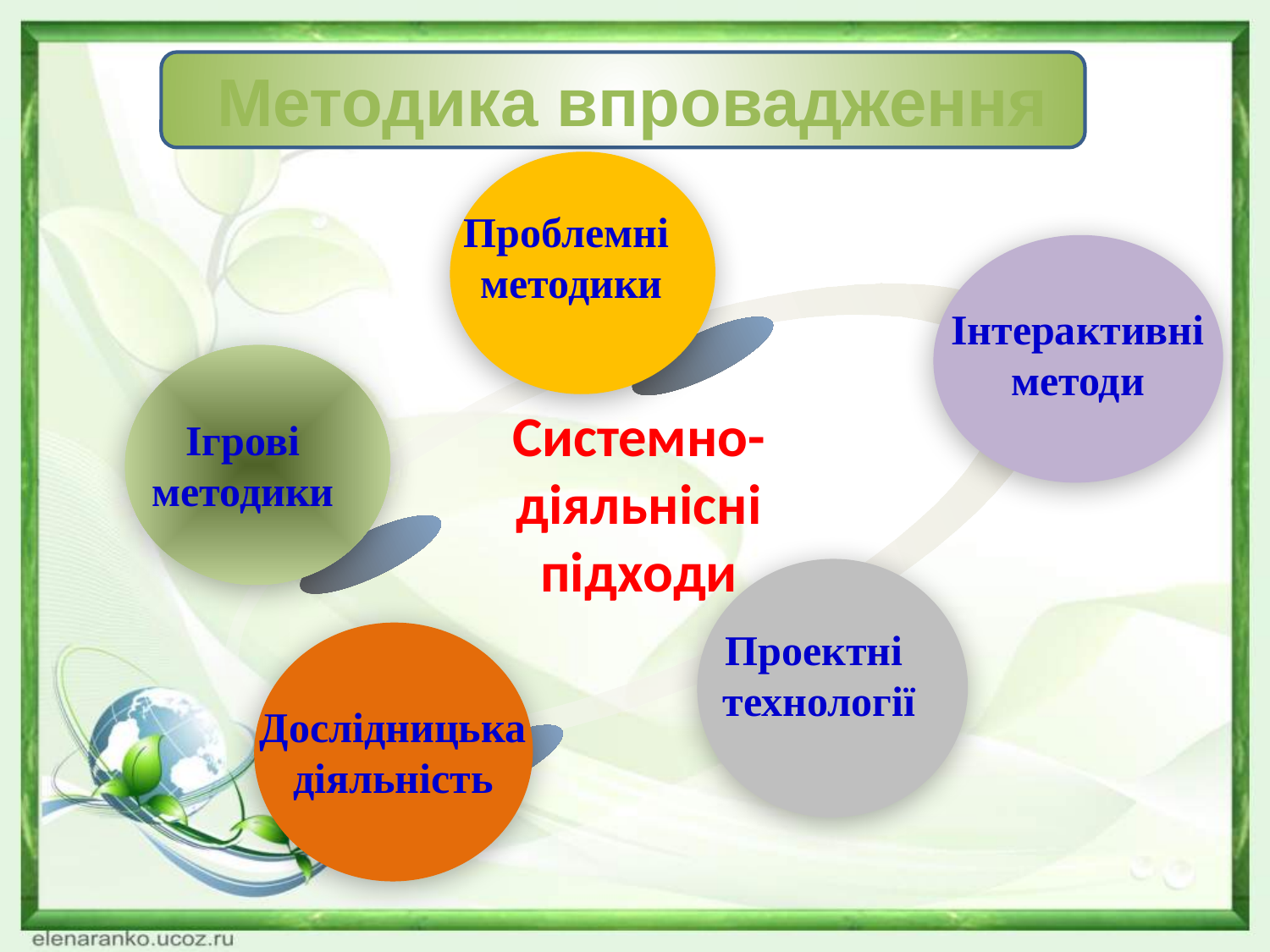

# Методика впровадження

Проблемні
 методики

Інтерактивні
методи

Системно-діяльнісні підходи
Ігрові
методики

Проектні
технології

Дослідницька
діяльність